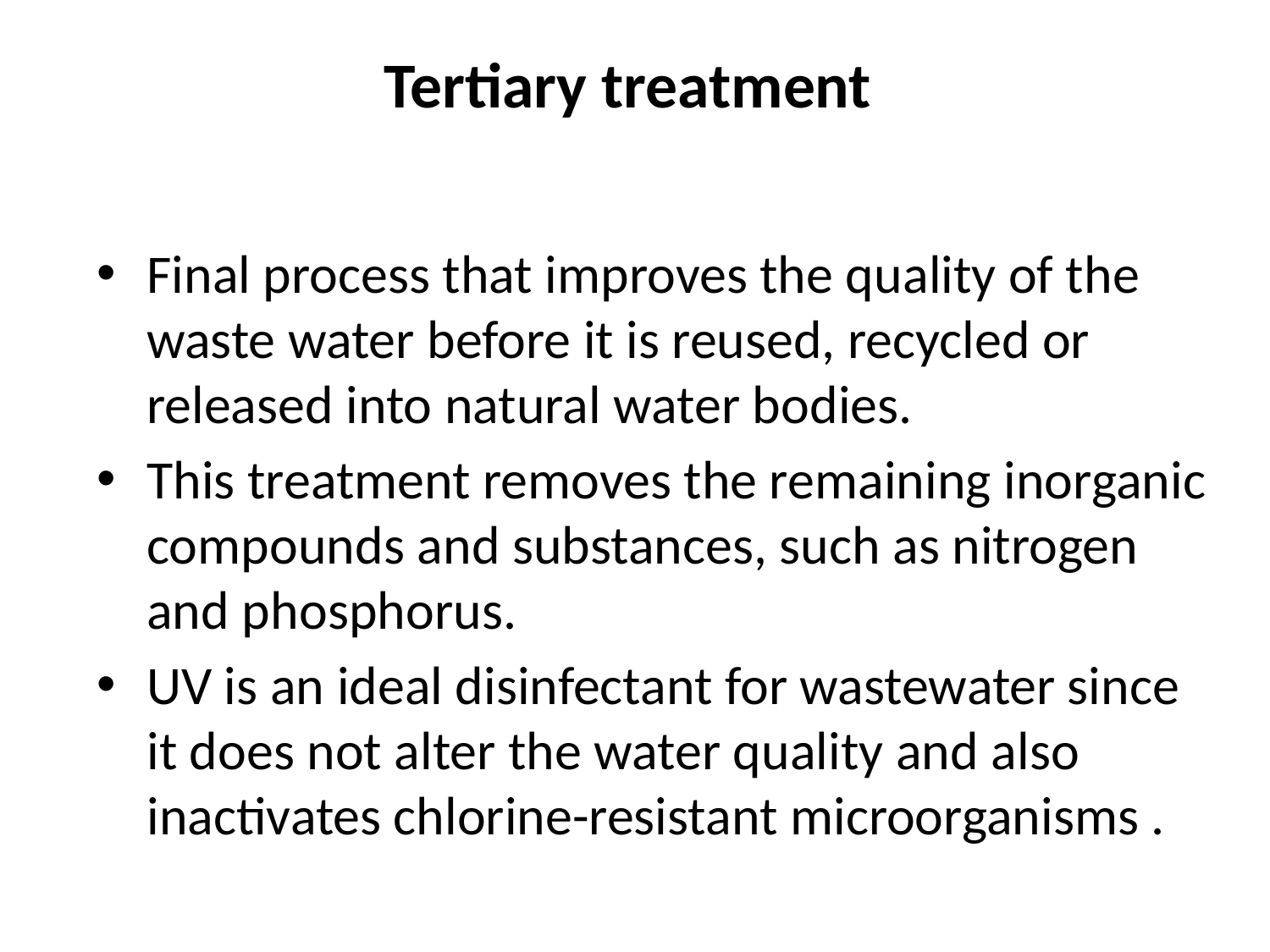

# Tertiary treatment
Final process that improves the quality of the waste water before it is reused, recycled or released into natural water bodies.
This treatment removes the remaining inorganic compounds and substances, such as nitrogen and phosphorus.
UV is an ideal disinfectant for wastewater since it does not alter the water quality and also inactivates chlorine-resistant microorganisms .